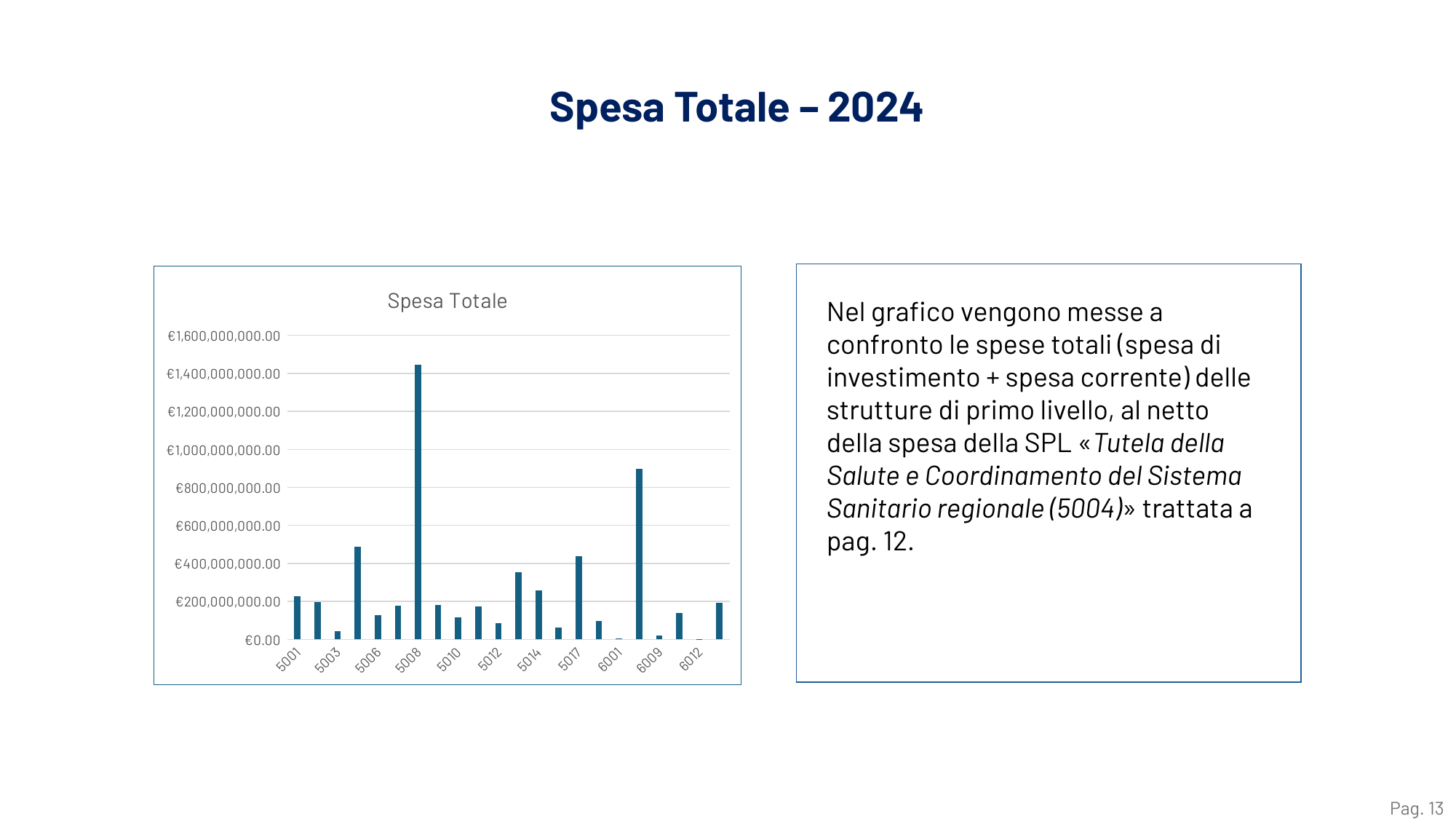

Spesa Totale – 2024

### Chart:

| Category | Spesa Totale |
|---|---|
| 5001 | 228717602.94 |
| 5002 | 197549764.51000002 |
| 5003 | 44705168.84 |
| 5005 | 488662135.2 |
| 5006 | 127509388.22999999 |
| 5007 | 177862129.28 |
| 5008 | 1446346266.23 |
| 5009 | 180509773.48999998 |
| 5010 | 117171505.59 |
| 5011 | 175381852.05 |
| 5012 | 84634987.17999999 |
| 5013 | 355153047.73 |
| 5014 | 256396162.34 |
| 5015 | 61328500.35 |
| 5017 | 438137762.59999996 |
| 5018 | 98505857.48 |
| 6001 | 5287937.15 |
| 6006 | 896371103.4 |
| 6009 | 19703736.13 |
| 6011 | 138133039.81 |
| 6012 | 34688.04 |
| 7005 | 193584956.35000002 |
Nel grafico vengono messe a confronto le spese totali (spesa di investimento + spesa corrente) delle strutture di primo livello, al netto della spesa della SPL «Tutela della Salute e Coordinamento del Sistema Sanitario regionale (5004)» trattata a pag. 12.

Pag. 13